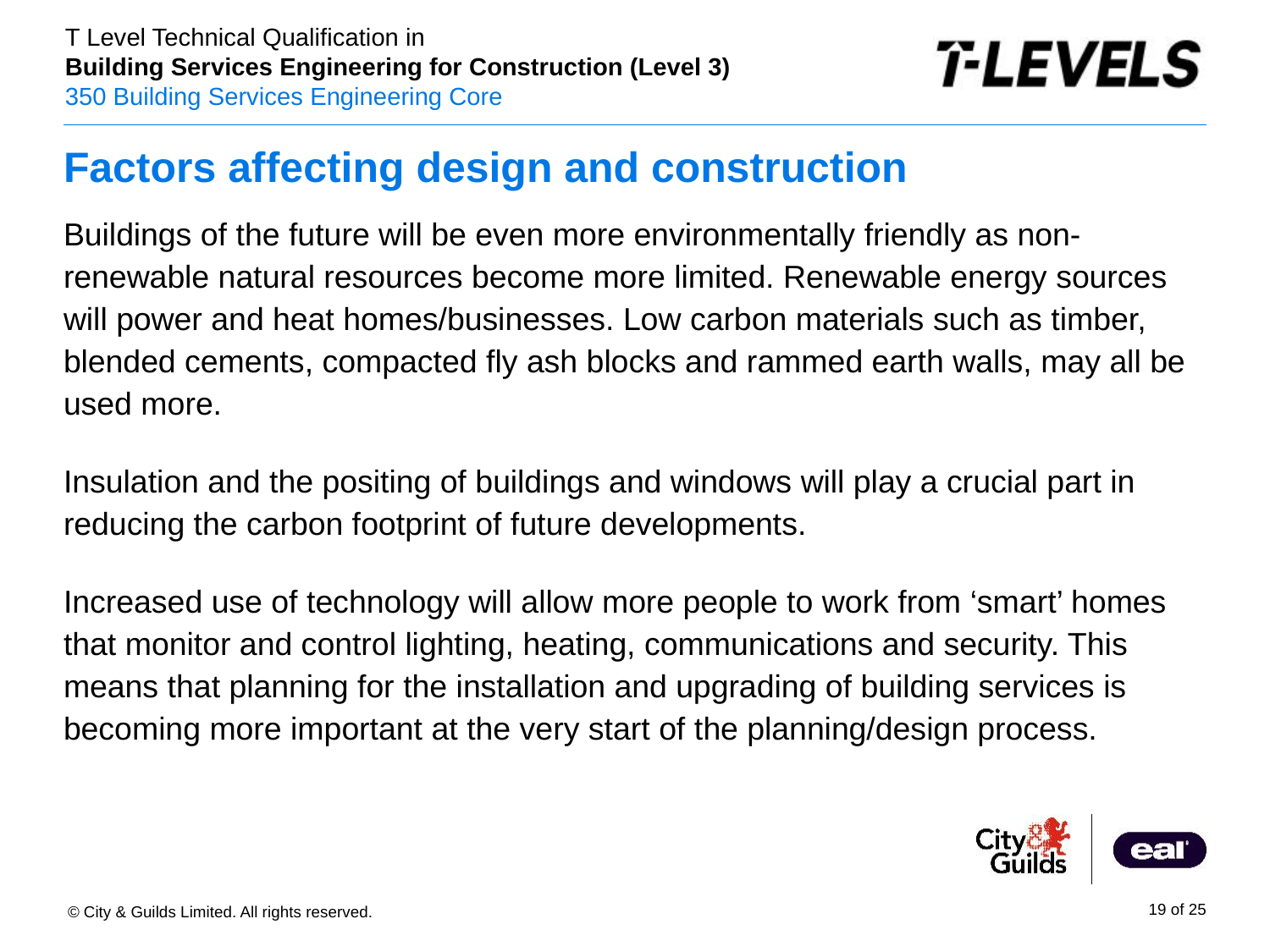

# Factors affecting design and construction
Buildings of the future will be even more environmentally friendly as non-renewable natural resources become more limited. Renewable energy sources will power and heat homes/businesses. Low carbon materials such as timber, blended cements, compacted fly ash blocks and rammed earth walls, may all be used more.
Insulation and the positing of buildings and windows will play a crucial part in reducing the carbon footprint of future developments.
Increased use of technology will allow more people to work from ‘smart’ homes that monitor and control lighting, heating, communications and security. This means that planning for the installation and upgrading of building services is becoming more important at the very start of the planning/design process.